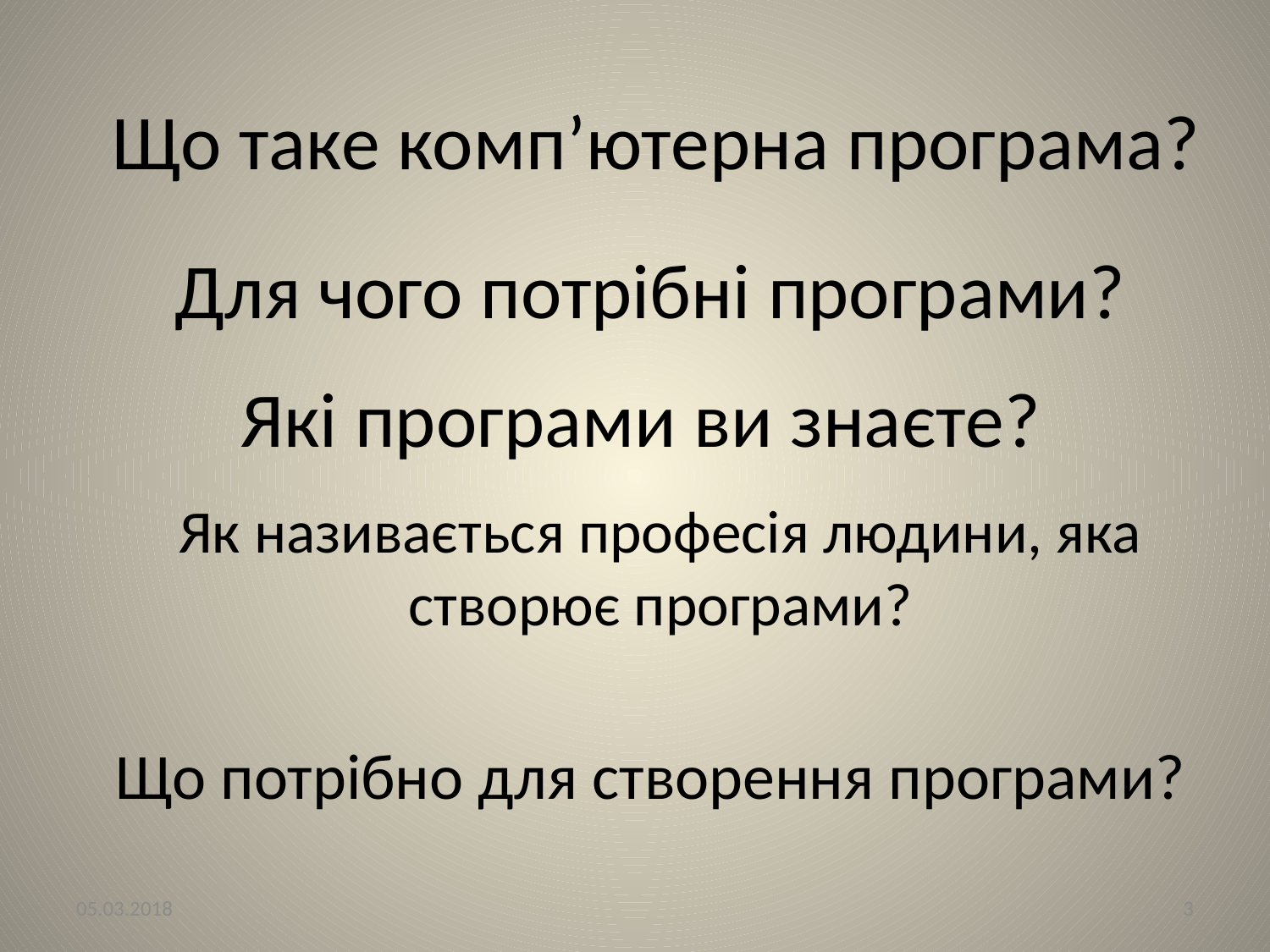

Що таке комп’ютерна програма?
Для чого потрібні програми?
# Які програми ви знаєте?
Як називається професія людини, яка створює програми?
Що потрібно для створення програми?
05.03.2018
3